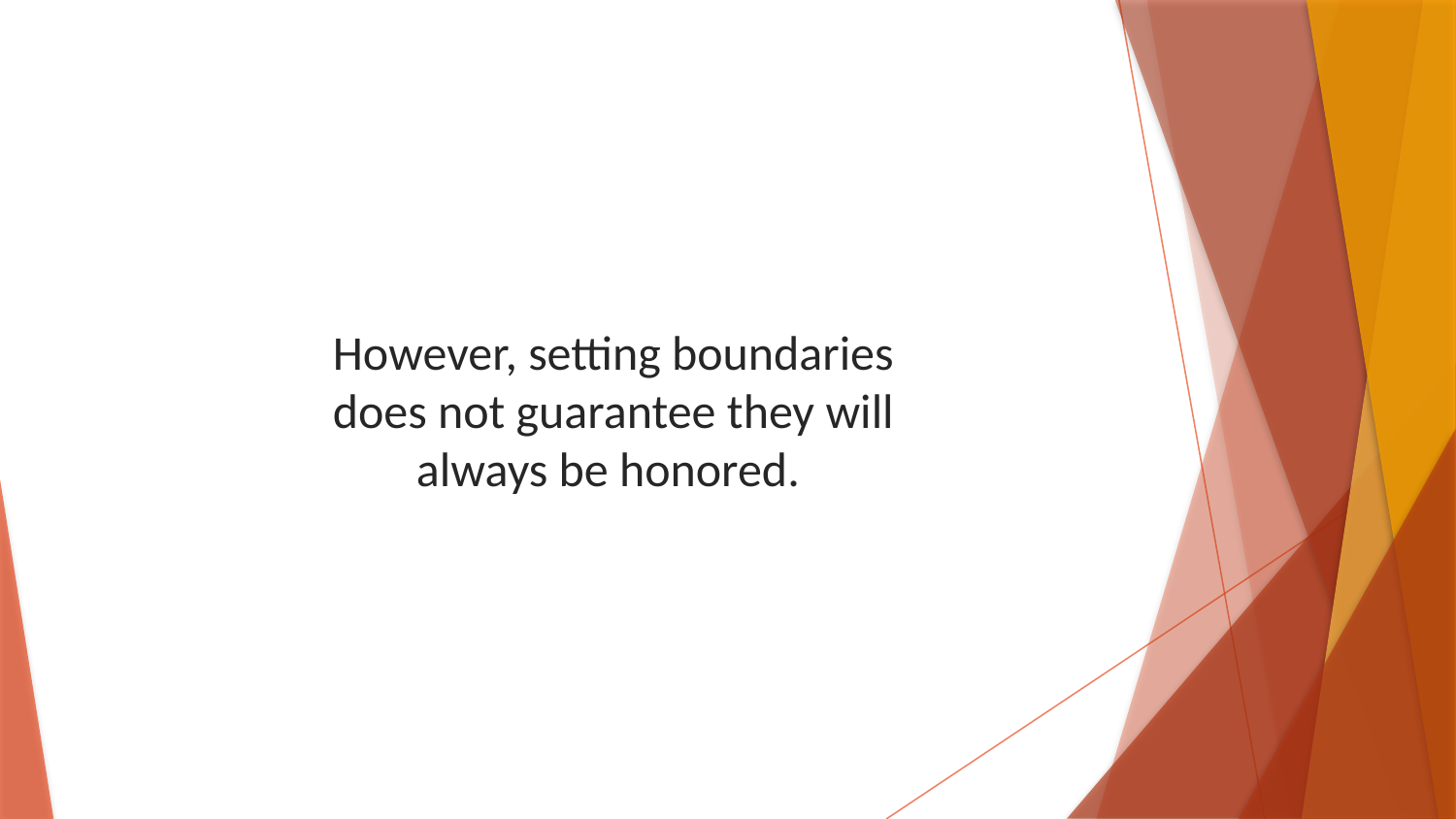

However, setting boundaries does not guarantee they will always be honored.